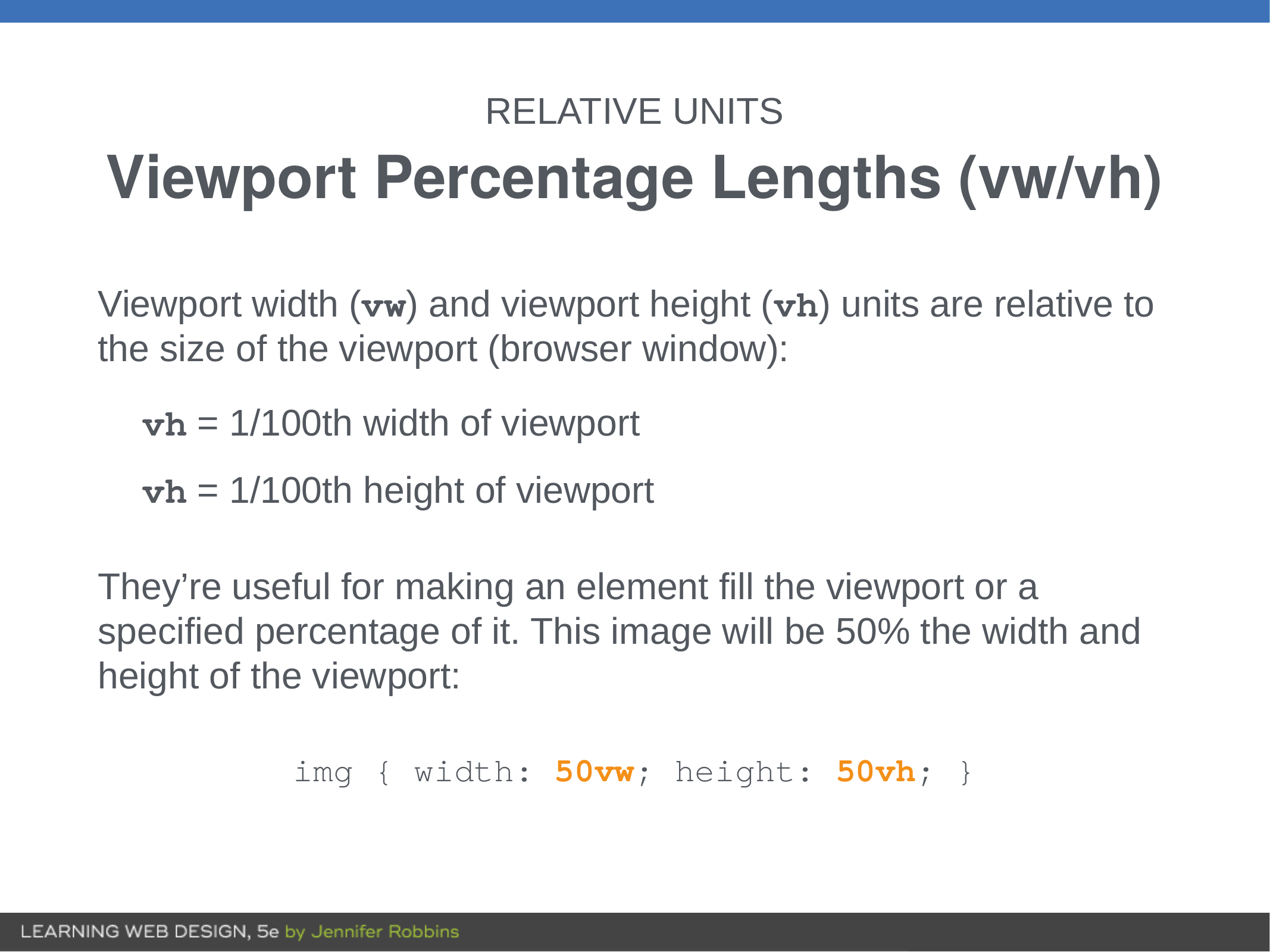

# RELATIVE UNITS
Viewport Percentage Lengths (vw/vh)
Viewport width (vw) and viewport height (vh) units are relative to the size of the viewport (browser window):
vh = 1/100th width of viewport
vh = 1/100th height of viewport
They’re useful for making an element fill the viewport or a specified percentage of it. This image will be 50% the width and height of the viewport:
img { width: 50vw; height: 50vh; }